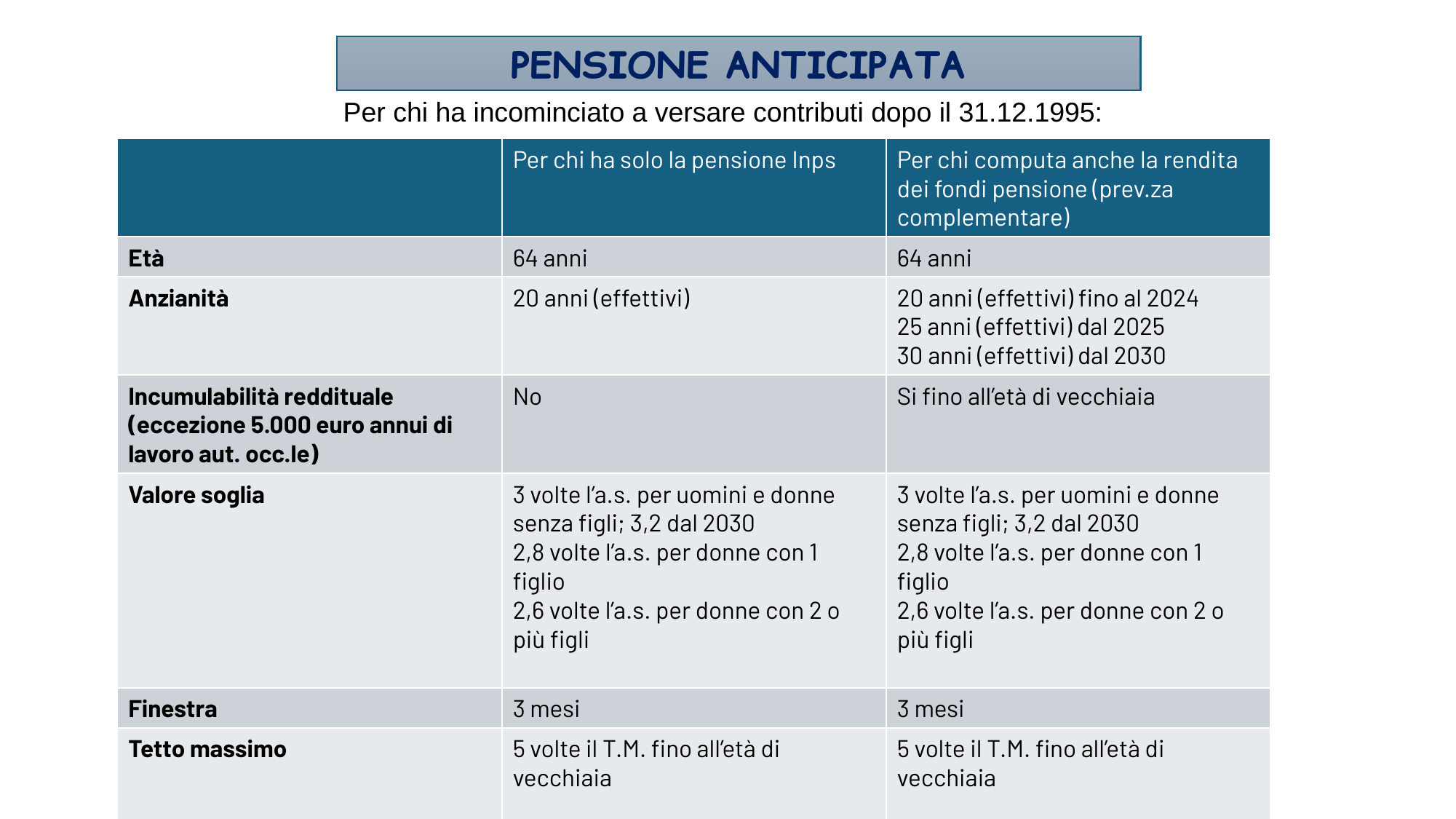

PENSIONE ANTICIPATA
Per chi ha incominciato a versare contributi dopo il 31.12.1995:
|  | Per chi ha solo la pensione Inps | Per chi computa anche la rendita dei fondi pensione (prev.za complementare) |
| --- | --- | --- |
| Età | 64 anni | 64 anni |
| Anzianità | 20 anni (effettivi) | 20 anni (effettivi) fino al 2024 25 anni (effettivi) dal 2025 30 anni (effettivi) dal 2030 |
| Incumulabilità reddituale (eccezione 5.000 euro annui di lavoro aut. occ.le) | No | Si fino all’età di vecchiaia |
| Valore soglia | 3 volte l’a.s. per uomini e donne senza figli; 3,2 dal 2030 2,8 volte l’a.s. per donne con 1 figlio 2,6 volte l’a.s. per donne con 2 o più figli | 3 volte l’a.s. per uomini e donne senza figli; 3,2 dal 2030 2,8 volte l’a.s. per donne con 1 figlio 2,6 volte l’a.s. per donne con 2 o più figli |
| Finestra | 3 mesi | 3 mesi |
| Tetto massimo | 5 volte il T.M. fino all’età di vecchiaia | 5 volte il T.M. fino all’età di vecchiaia |